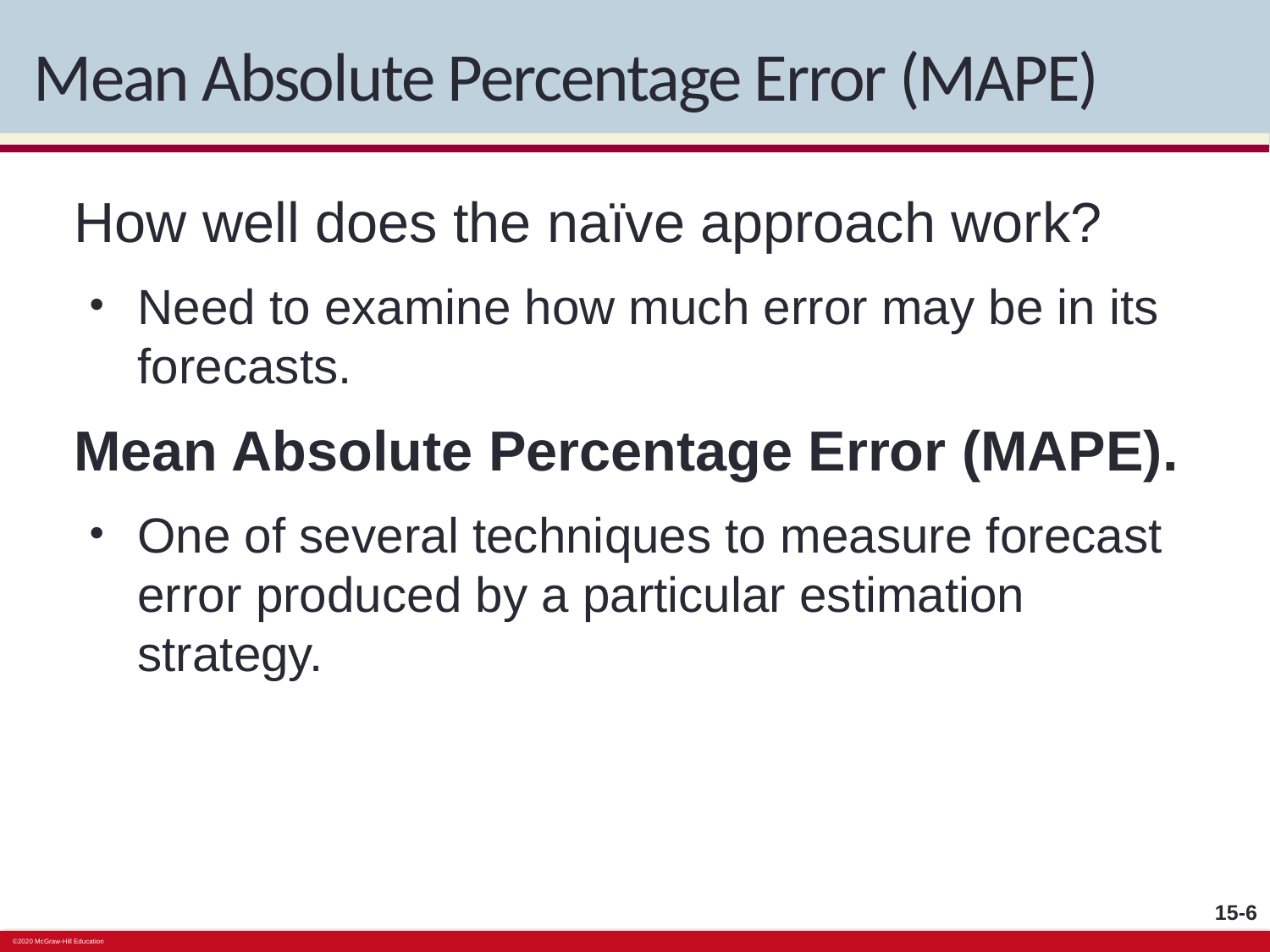

# Mean Absolute Percentage Error (MAPE)
How well does the naïve approach work?
Need to examine how much error may be in its forecasts.
Mean Absolute Percentage Error (MAPE).
One of several techniques to measure forecast error produced by a particular estimation strategy.